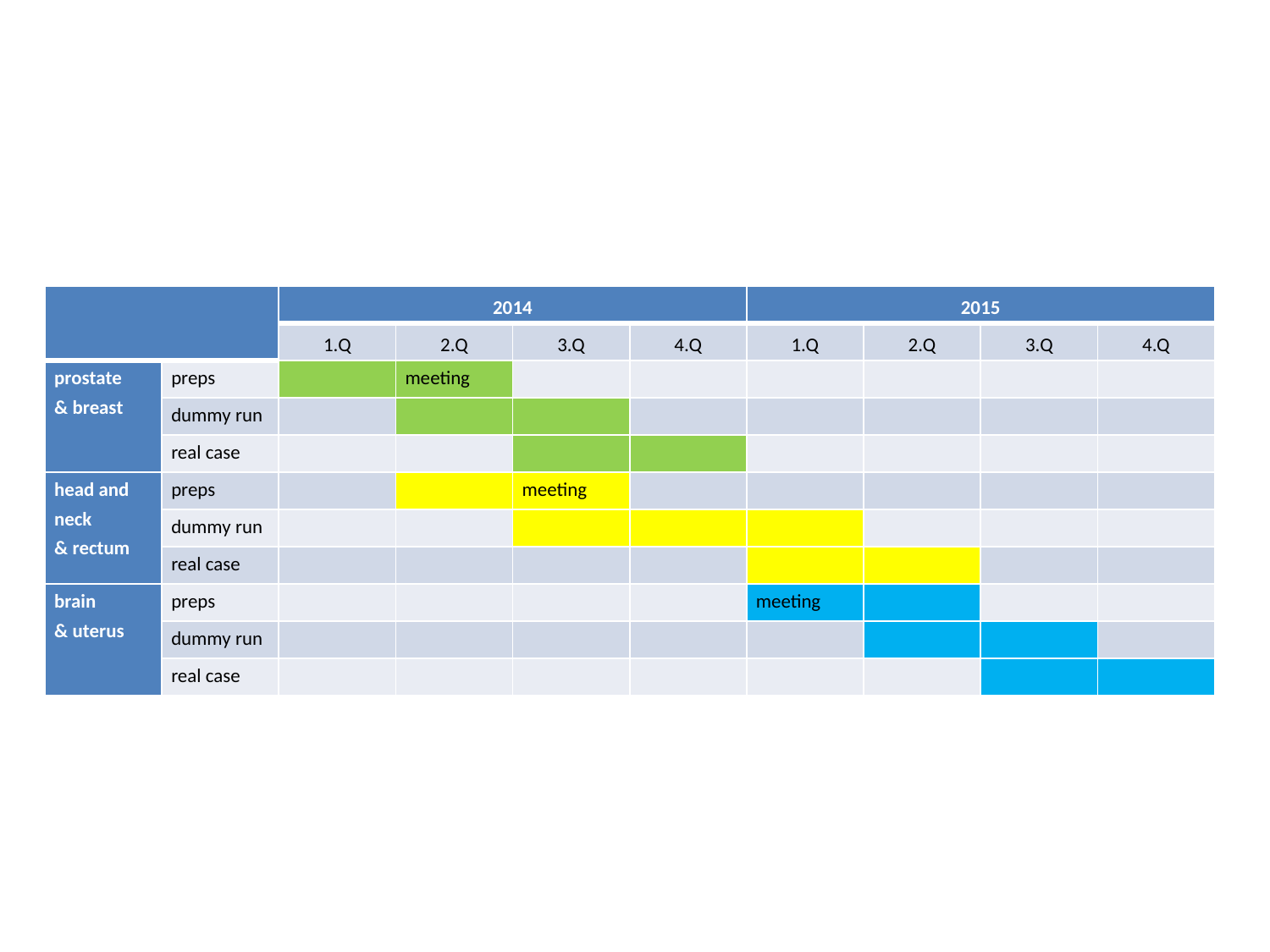

|  |  | 2014 |  |  |  | 2015 |  |  |  |
| --- | --- | --- | --- | --- | --- | --- | --- | --- | --- |
|  |  | 1.Q | 2.Q | 3.Q | 4.Q | 1.Q | 2.Q | 3.Q | 4.Q |
| prostate & breast | preps |  | meeting |  |  |  |  |  |  |
|  | dummy run |  |  |  |  |  |  |  |  |
|  | real case |  |  |  |  |  |  |  |  |
| head and neck & rectum | preps |  |  | meeting |  |  |  |  |  |
|  | dummy run |  |  |  |  |  |  |  |  |
|  | real case |  |  |  |  |  |  |  |  |
| brain & uterus | preps |  |  |  |  | meeting |  |  |  |
|  | dummy run |  |  |  |  |  |  |  |  |
|  | real case |  |  |  |  |  |  |  |  |